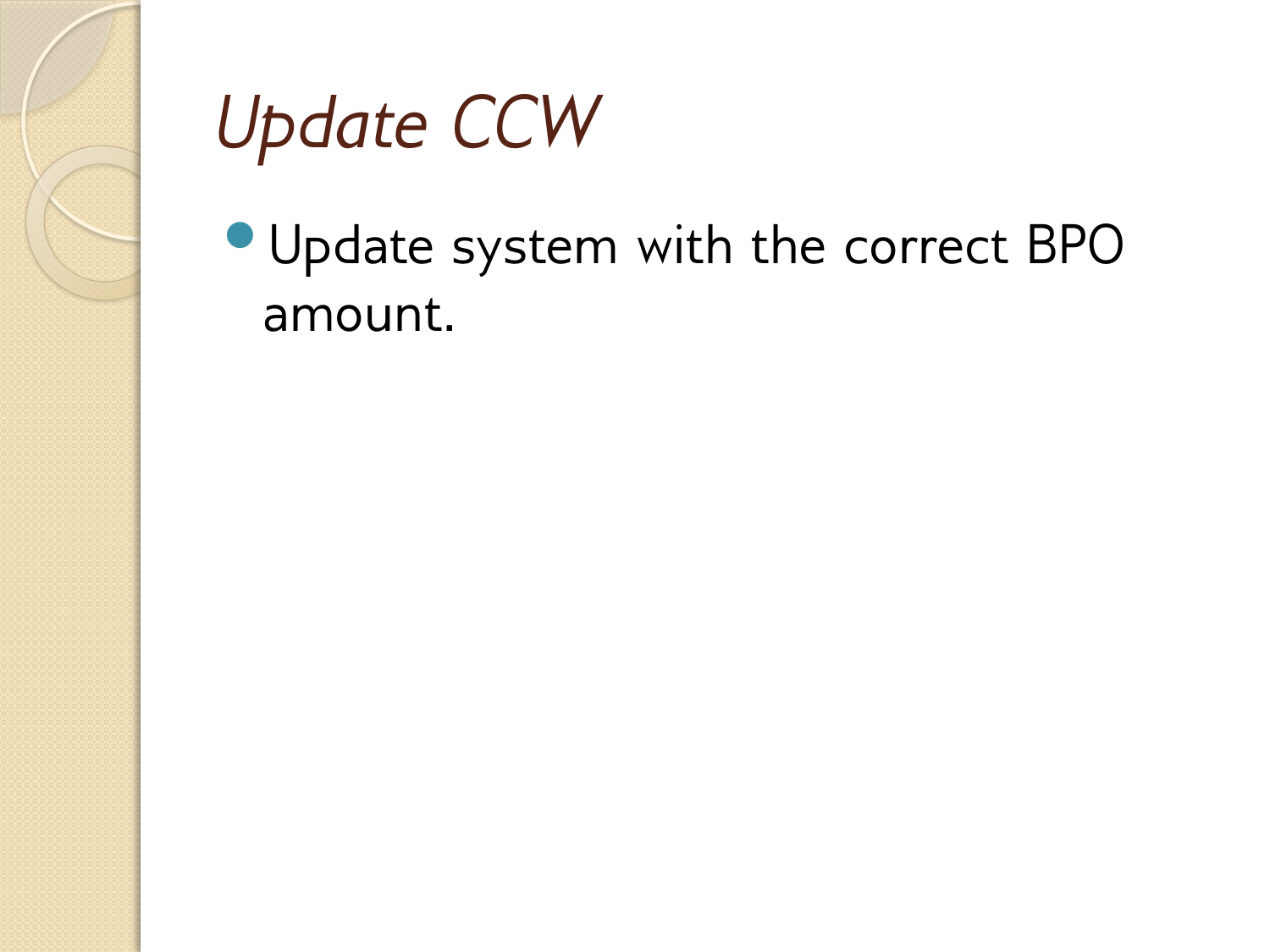

# Update CCW
Update system with the correct BPO amount.